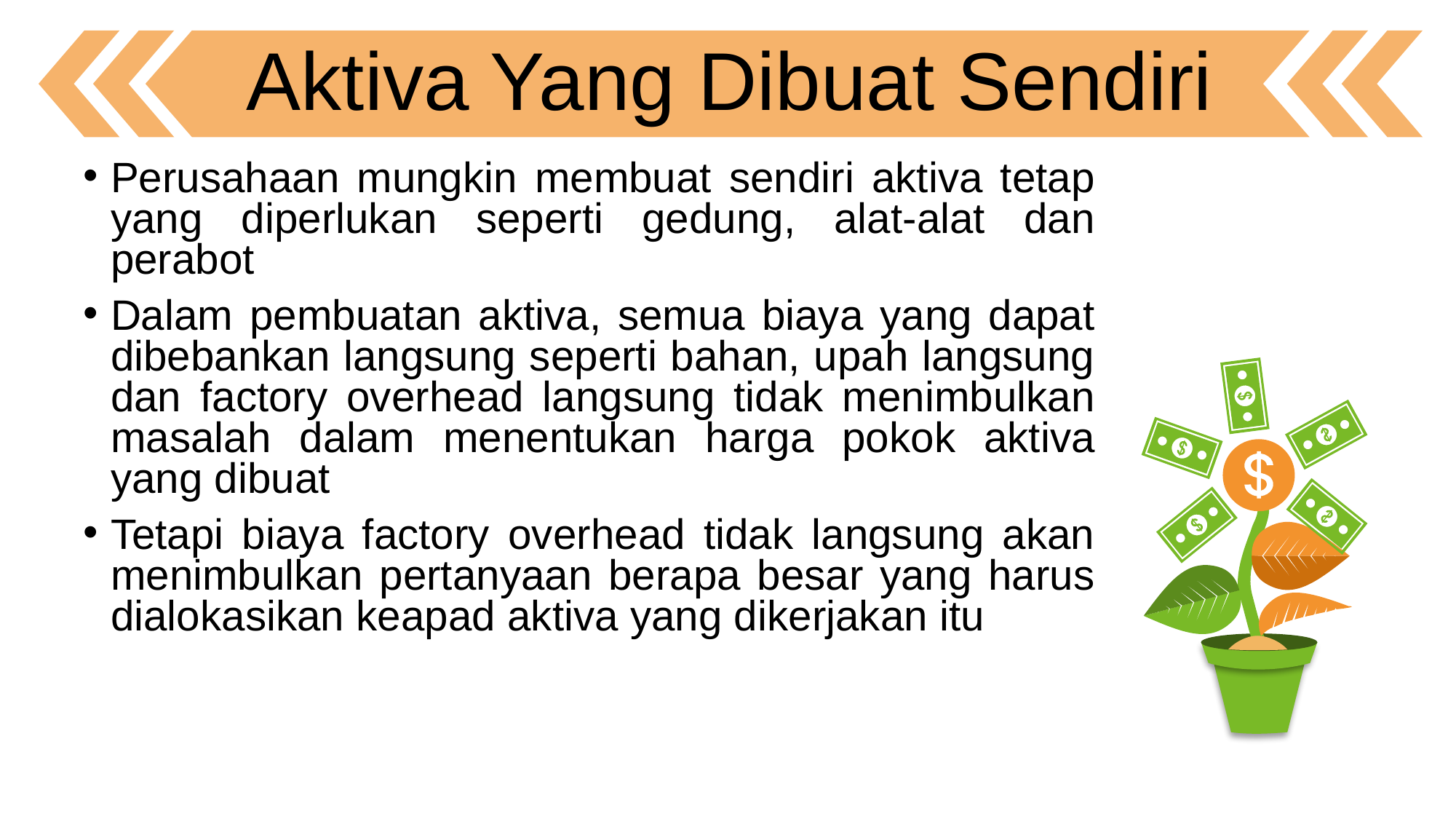

Aktiva Yang Dibuat Sendiri
Perusahaan mungkin membuat sendiri aktiva tetap yang diperlukan seperti gedung, alat-alat dan perabot
Dalam pembuatan aktiva, semua biaya yang dapat dibebankan langsung seperti bahan, upah langsung dan factory overhead langsung tidak menimbulkan masalah dalam menentukan harga pokok aktiva yang dibuat
Tetapi biaya factory overhead tidak langsung akan menimbulkan pertanyaan berapa besar yang harus dialokasikan keapad aktiva yang dikerjakan itu